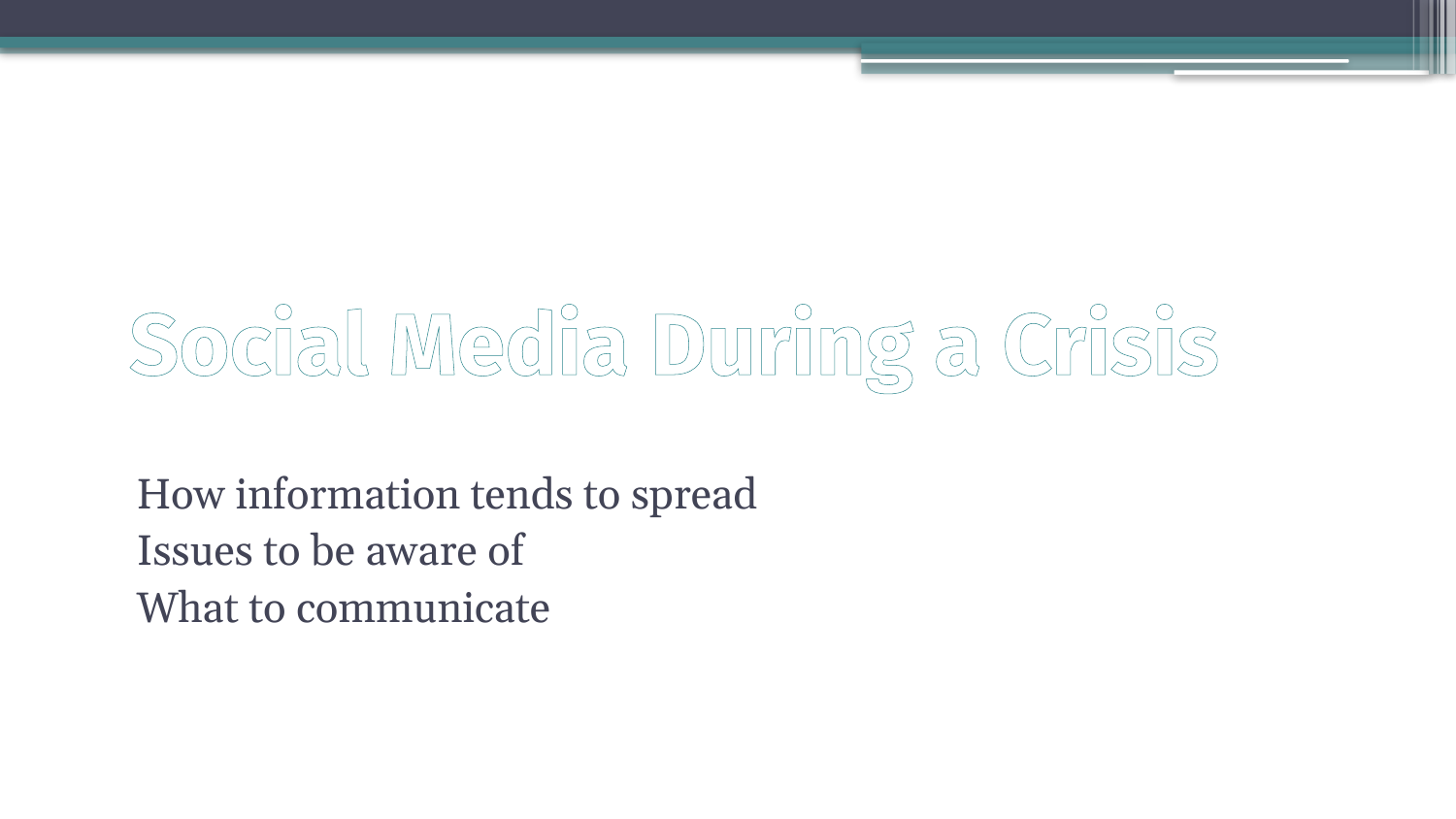

# Social Media During a Crisis

How information tends to spread
Issues to be aware of
What to communicate